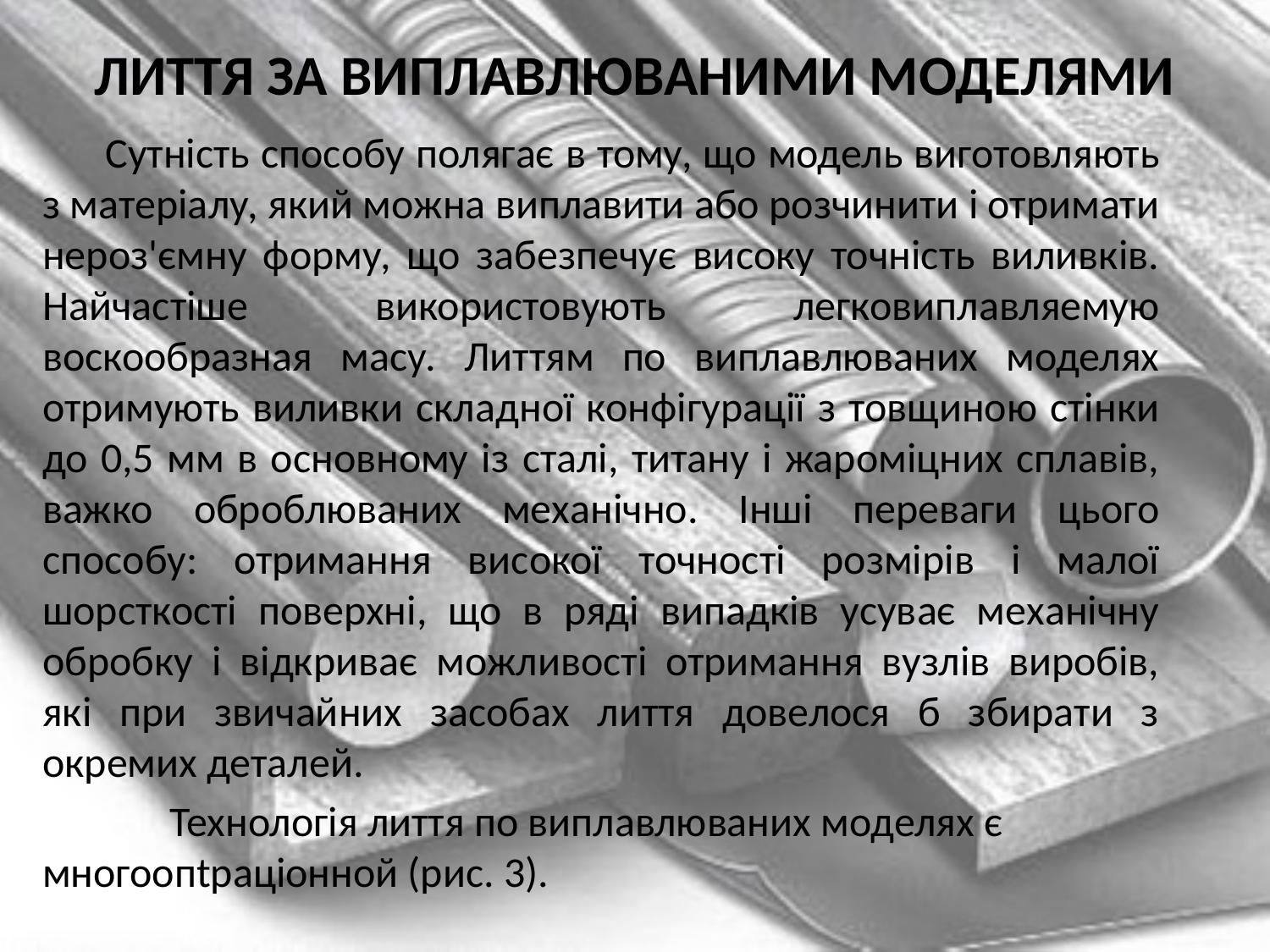

# ЛИТТЯ ЗА ВИПЛАВЛЮВАНИМИ МОДЕЛЯМИ
Сутність способу полягає в тому, що модель виготовляють з матеріалу, який можна виплавити або розчинити і отримати нероз'ємну форму, що забезпечує високу точність виливків. Найчастіше використовують легковиплавляемую воскообразная масу. Литтям по виплавлюваних моделях отримують виливки складної конфігурації з товщиною стінки до 0,5 мм в основному із сталі, титану і жароміцних сплавів, важко оброблюваних механічно. Інші переваги цього способу: отримання високої точності розмірів і малої шорсткості поверхні, що в ряді випадків усуває механічну обробку і відкриває можливості отримання вузлів виробів, які при звичайних засобах лиття довелося б збирати з окремих деталей.
	Технологія лиття по виплавлюваних моделях є многоопtраціонной (рис. 3).